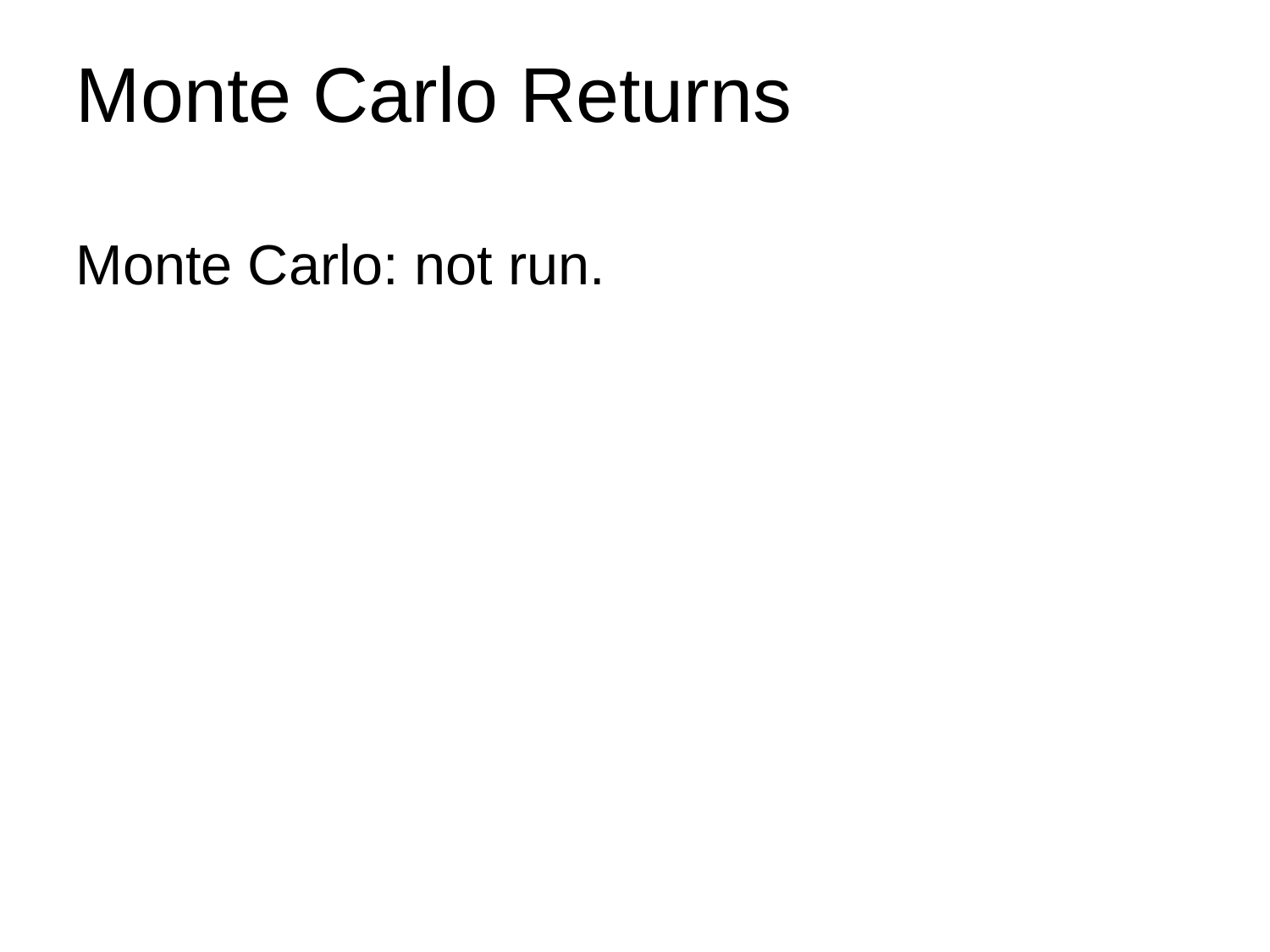

# Monte Carlo Returns
Monte Carlo: not run.